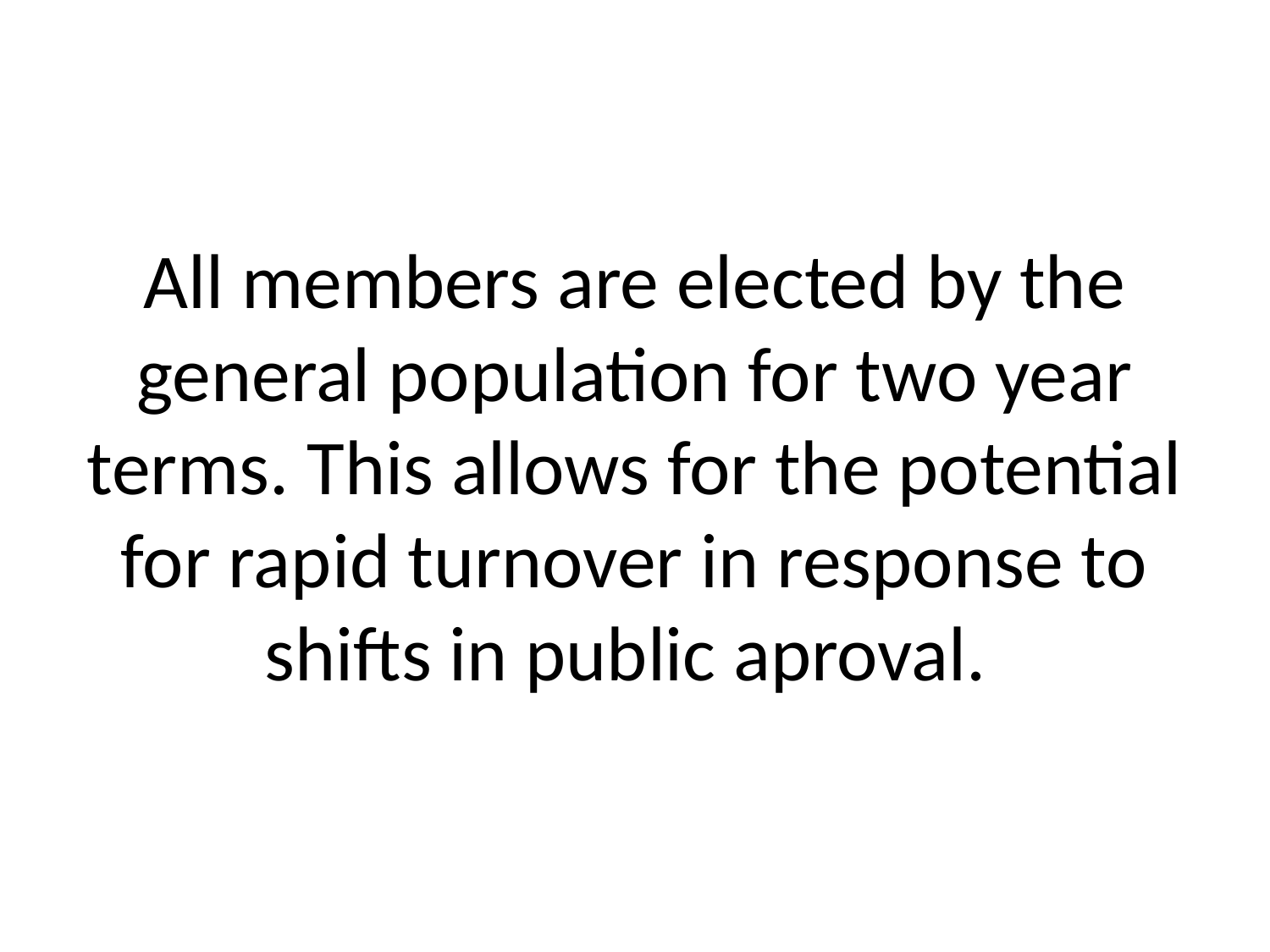

# All members are elected by the general population for two year terms. This allows for the potential for rapid turnover in response to shifts in public aproval.